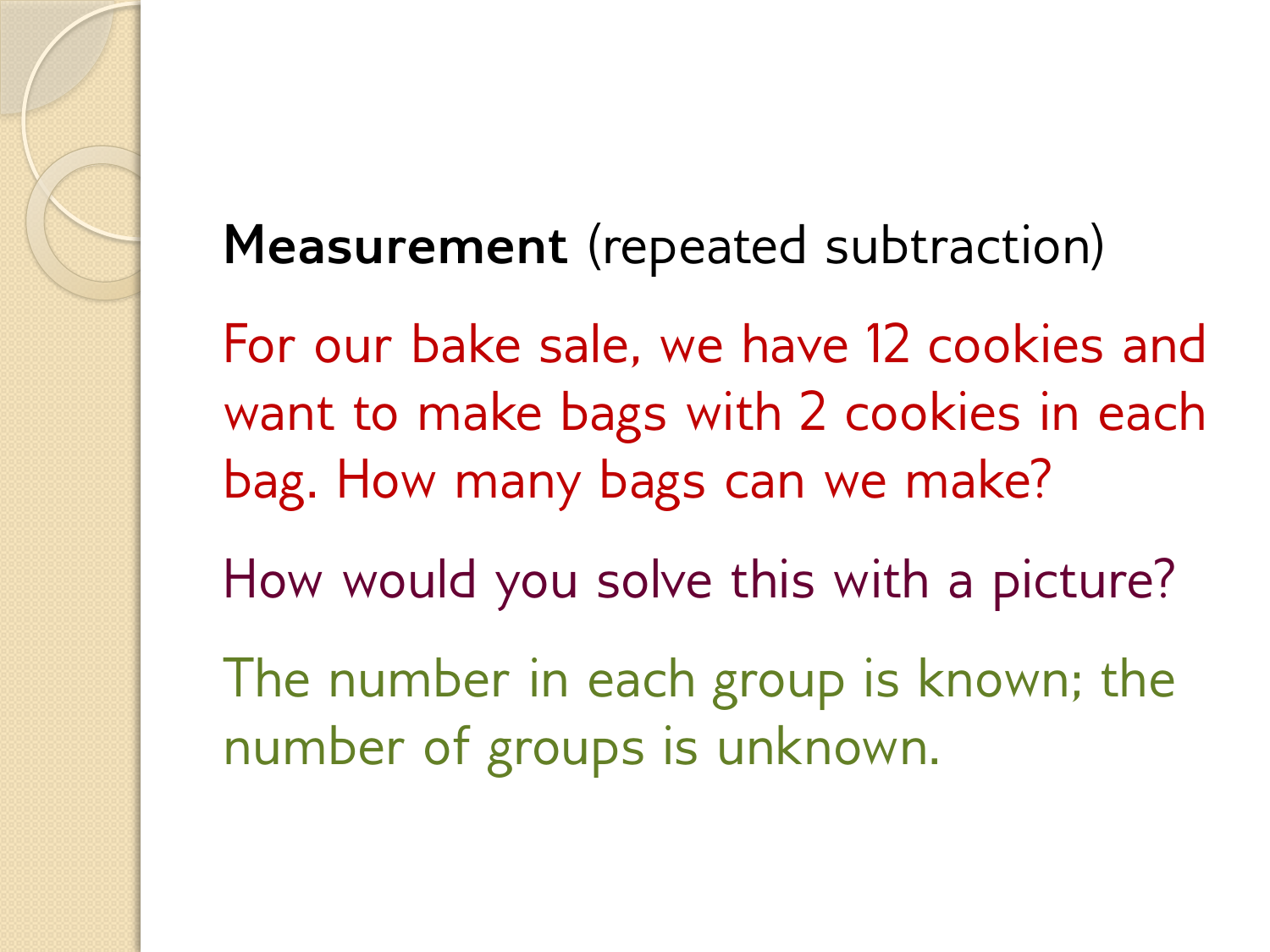

#
Measurement (repeated subtraction)
For our bake sale, we have 12 cookies and want to make bags with 2 cookies in each bag. How many bags can we make?
How would you solve this with a picture?
The number in each group is known; the number of groups is unknown.